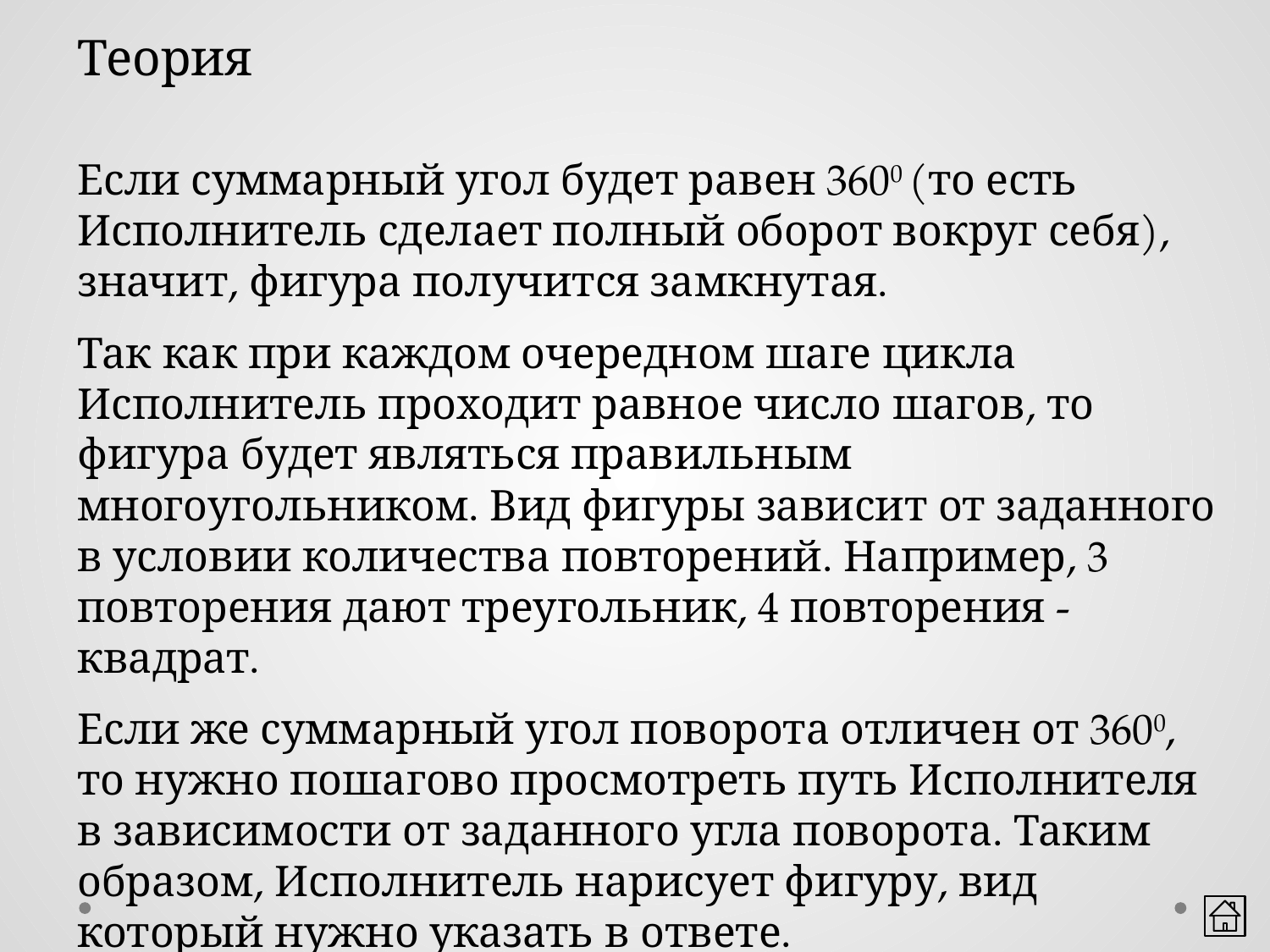

Теория
Если суммарный угол будет равен 3600 (то есть Исполнитель сделает полный оборот вокруг себя), значит, фигура получится замкнутая.
Так как при каждом очередном шаге цикла Исполнитель проходит равное число шагов, то фигура будет являться правильным многоугольником. Вид фигуры зависит от заданного в условии количества повторений. Например, 3 повторения дают треугольник, 4 повторения - квадрат.
Если же суммарный угол поворота отличен от 3600, то нужно пошагово просмотреть путь Исполнителя в зависимости от заданного угла поворота. Таким образом, Исполнитель нарисует фигуру, вид который нужно указать в ответе.